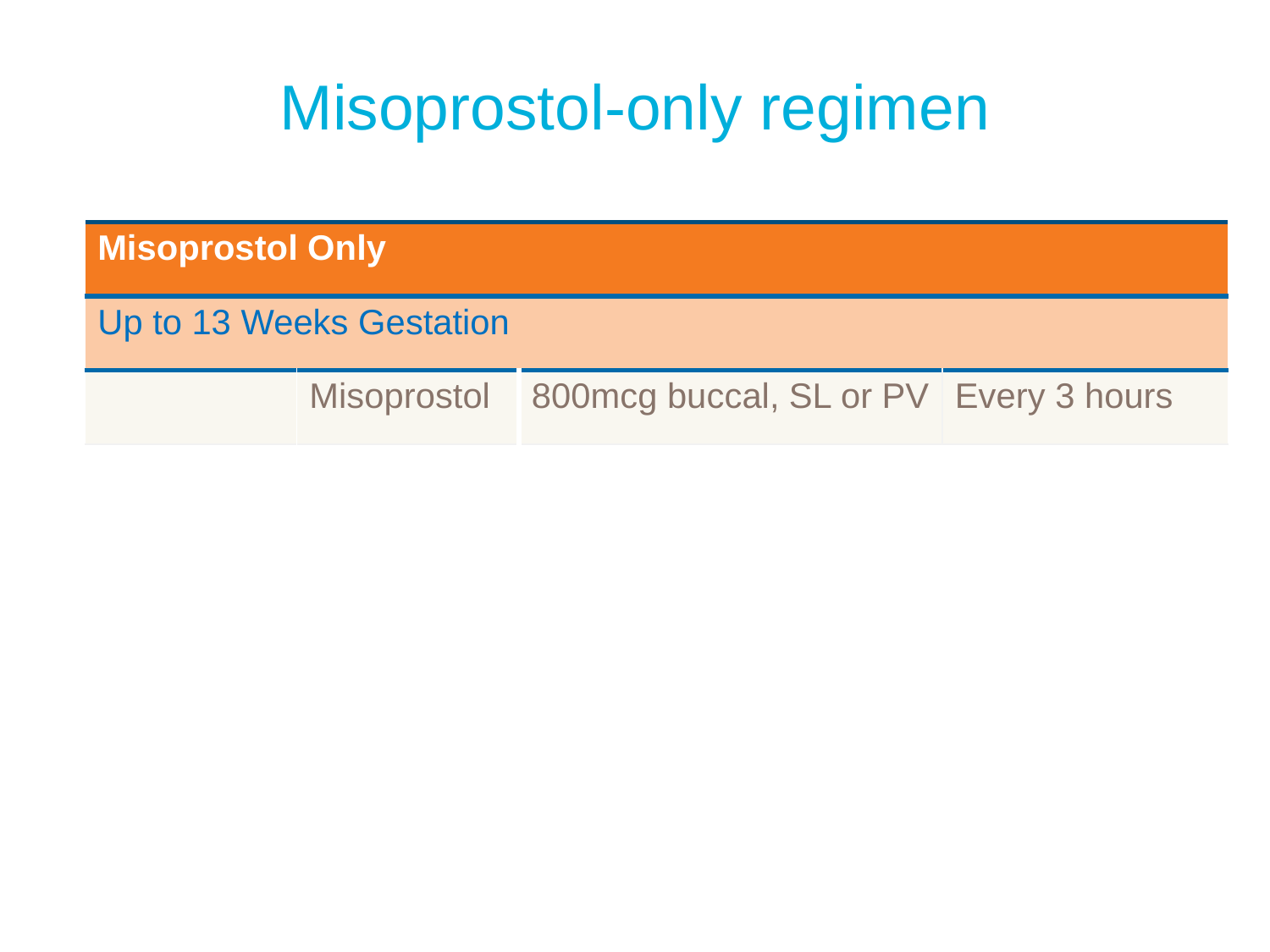

Misoprostol-only regimen
| Misoprostol Only |  |  |  |
| --- | --- | --- | --- |
| Up to 13 Weeks Gestation |  |  |  |
|  | Misoprostol | 800mcg buccal, SL or PV | Every 3 hours |